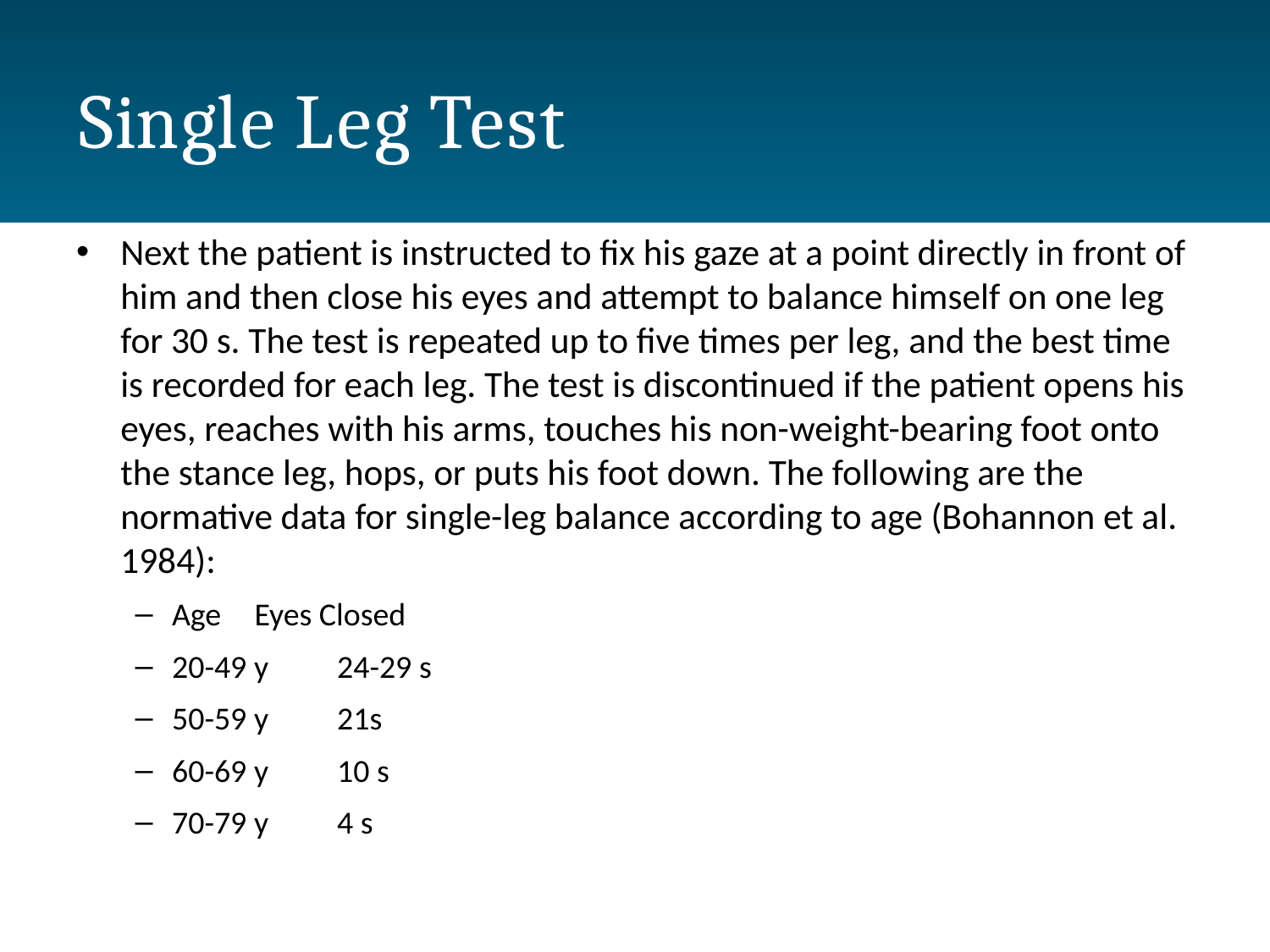

# Single Leg Test
Next the patient is instructed to fix his gaze at a point directly in front of him and then close his eyes and attempt to balance himself on one leg for 30 s. The test is repeated up to five times per leg, and the best time is recorded for each leg. The test is discontinued if the patient opens his eyes, reaches with his arms, touches his non-weight-bearing foot onto the stance leg, hops, or puts his foot down. The following are the normative data for single-leg balance according to age (Bohannon et al. 1984):
Age		Eyes Closed
20-49 y 		24-29 s
50-59 y 		21s
60-69 y 		10 s
70-79 y 		4 s